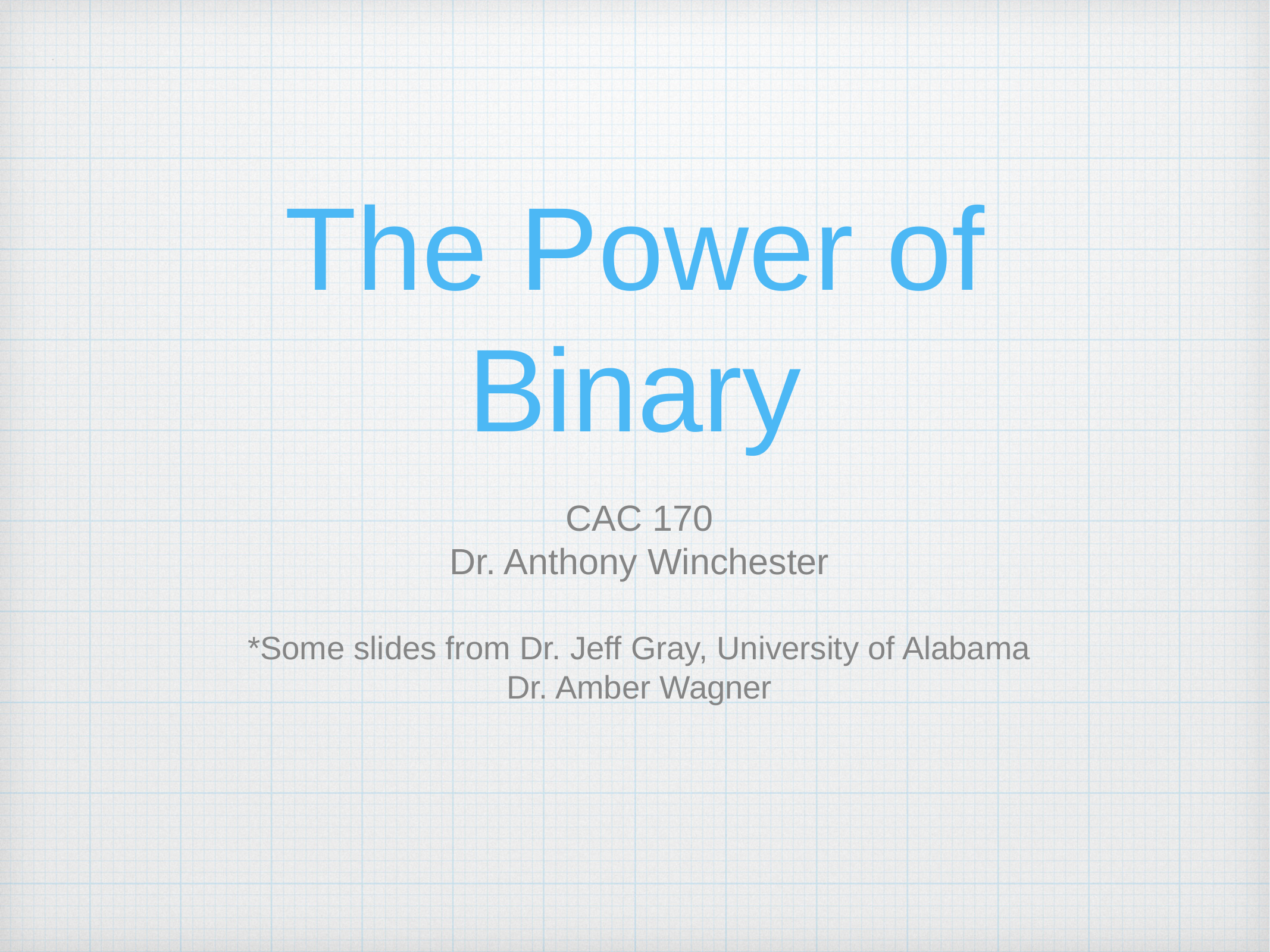

# The Power of Binary
CAC 170
Dr. Anthony Winchester

*Some slides from Dr. Jeff Gray, University of Alabama
Dr. Amber Wagner